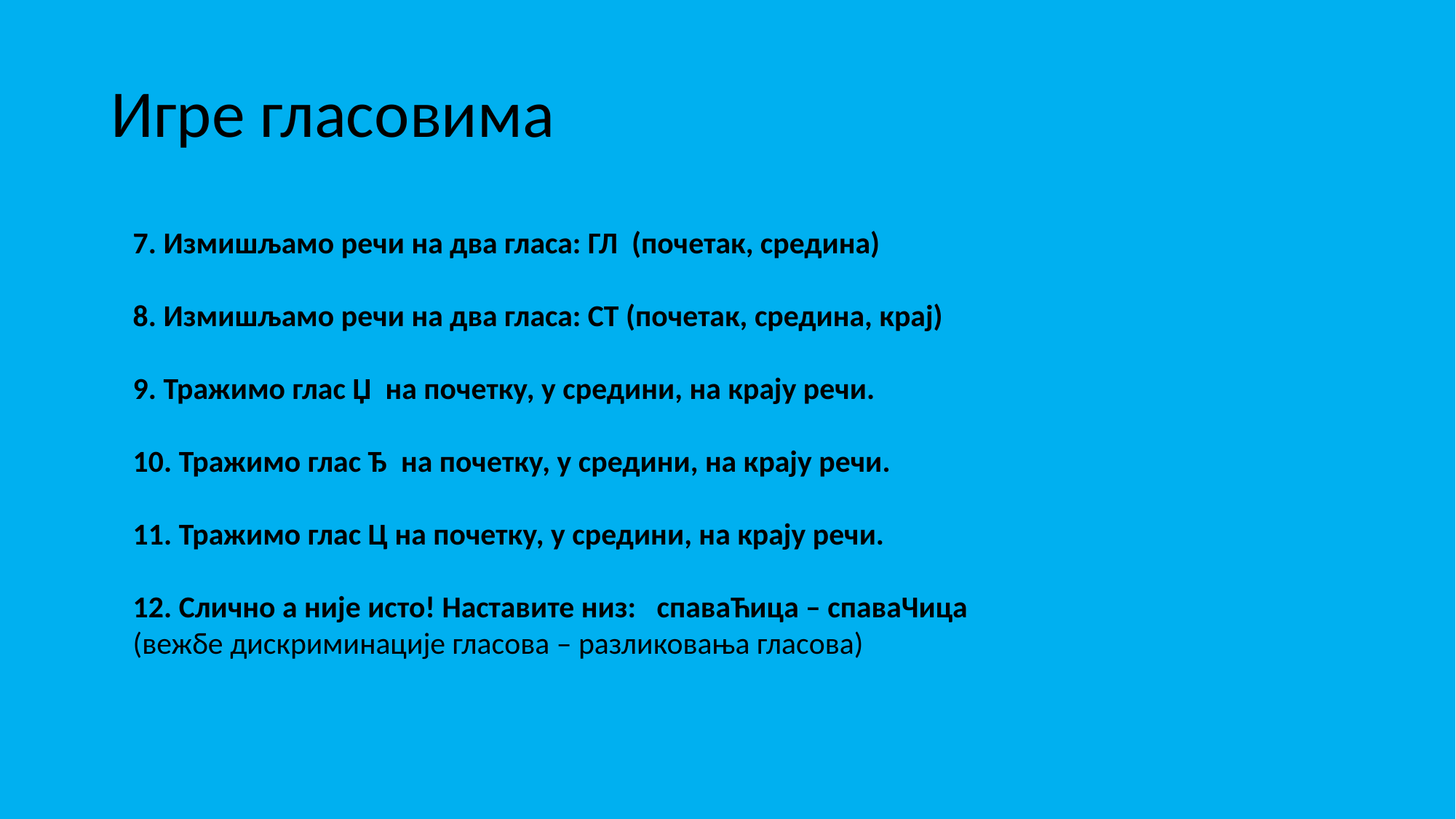

# Игре гласовима

7. Измишљамо речи на два гласа: ГЛ  (почетак, средина)

8. Измишљамо речи на два гласа: СТ (почетак, средина, крај)

9. Тражимо глас Џ  на почетку, у средини, на крају речи.

10. Тражимо глас Ђ  на почетку, у средини, на крају речи.

11. Тражимо глас Ц на почетку, у средини, на крају речи.

12. Слично а није исто! Наставите низ:   спаваЋица – спаваЧица
(вежбе дискриминације гласова – разликовања гласова)